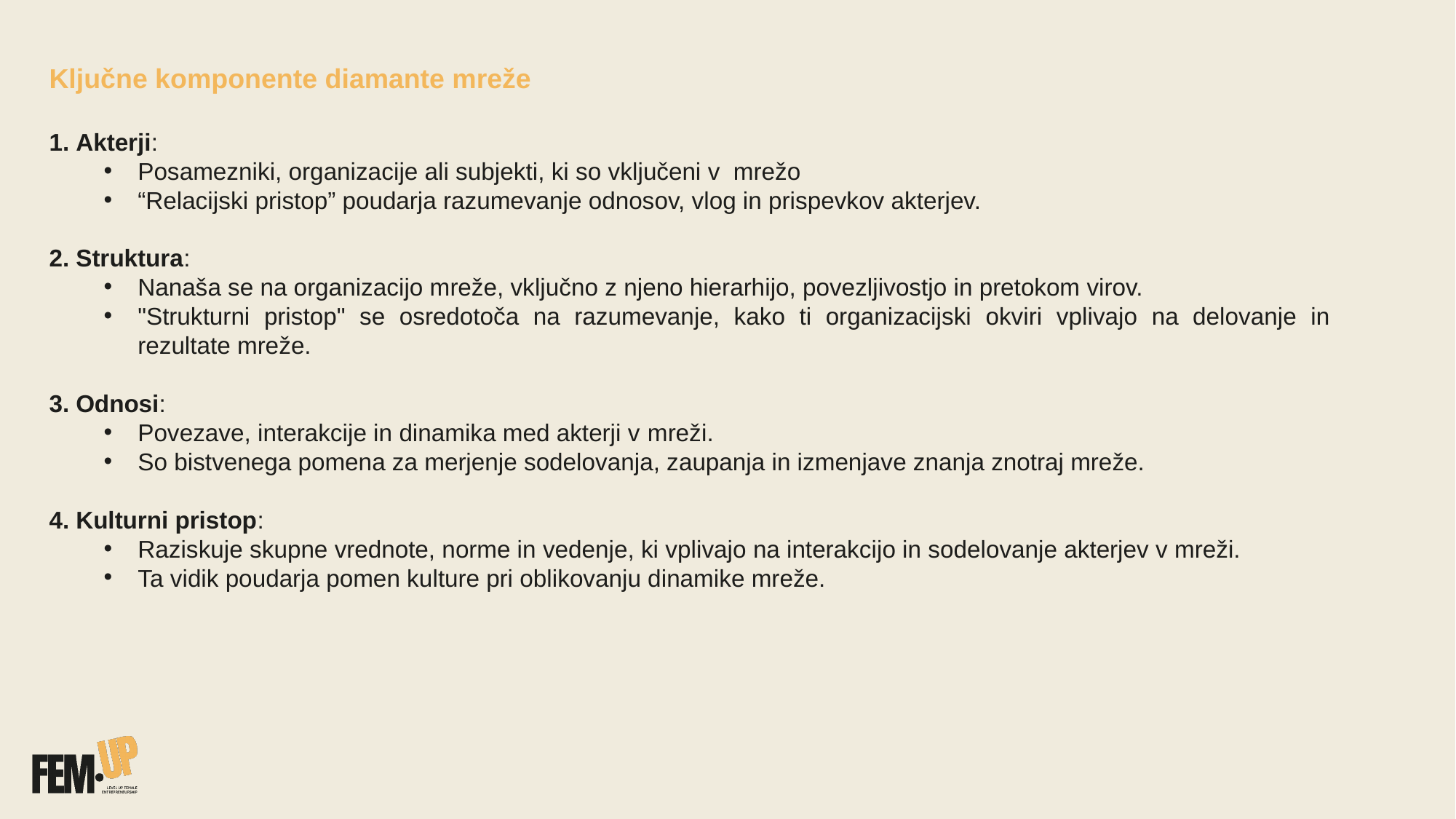

Ključne komponente diamante mreže

 Akterji:
Posamezniki, organizacije ali subjekti, ki so vključeni v  mrežo
“Relacijski pristop” poudarja razumevanje odnosov, vlog in prispevkov akterjev.

 Struktura:
Nanaša se na organizacijo mreže, vključno z njeno hierarhijo, povezljivostjo in pretokom virov.
"Strukturni pristop" se osredotoča na razumevanje, kako ti organizacijski okviri vplivajo na delovanje in rezultate mreže.

 Odnosi:
Povezave, interakcije in dinamika med akterji v mreži.
So bistvenega pomena za merjenje sodelovanja, zaupanja in izmenjave znanja znotraj mreže.

 Kulturni pristop:
Raziskuje skupne vrednote, norme in vedenje, ki vplivajo na interakcijo in sodelovanje akterjev v mreži.
Ta vidik poudarja pomen kulture pri oblikovanju dinamike mreže.